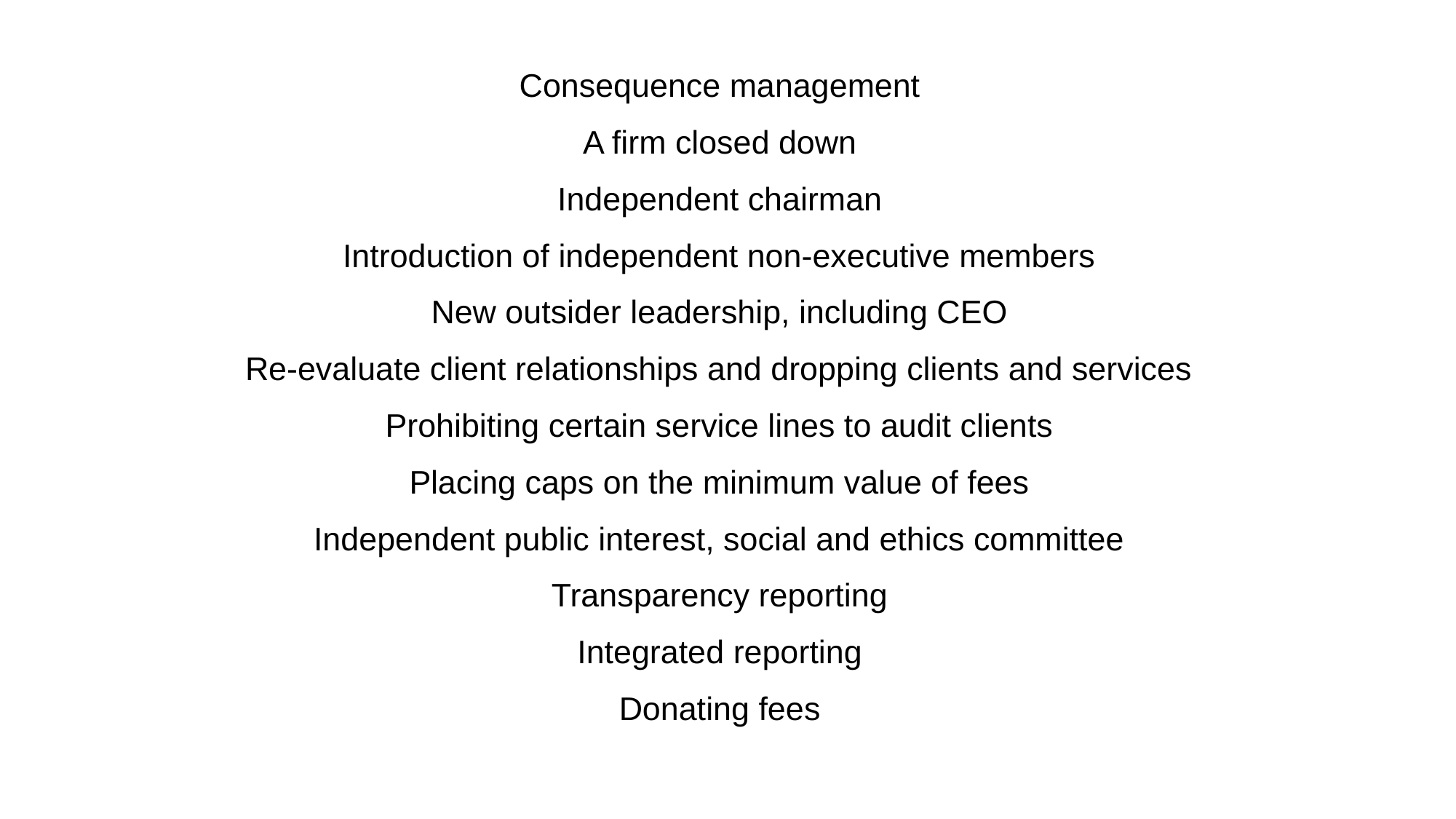

Consequence management
A firm closed down
Independent chairman
Introduction of independent non-executive members
New outsider leadership, including CEO
Re-evaluate client relationships and dropping clients and services
Prohibiting certain service lines to audit clients
Placing caps on the minimum value of fees
Independent public interest, social and ethics committee
Transparency reporting
Integrated reporting
Donating fees